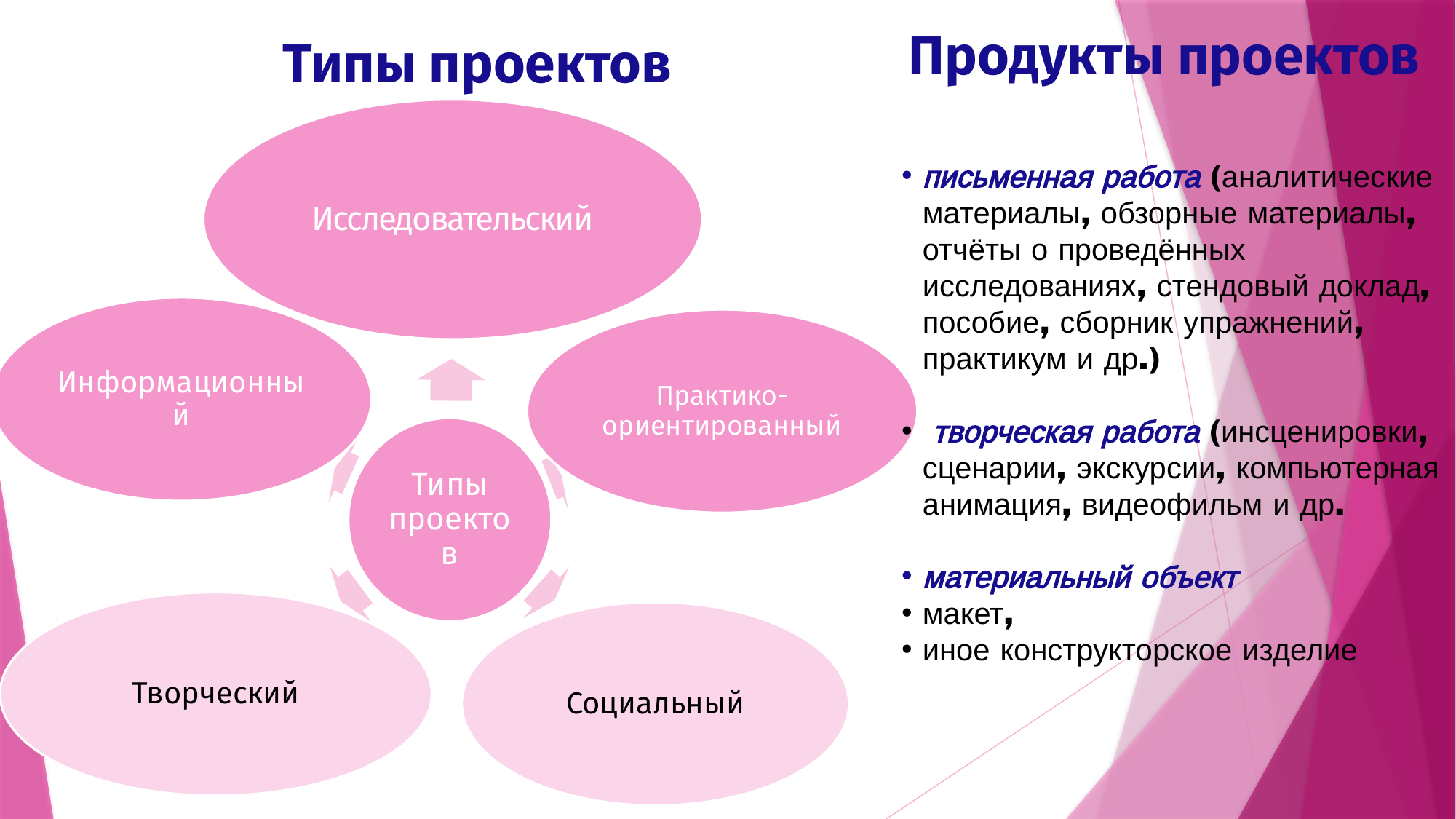

Продукты проектов
# Типы проектов
Типы проектов

Исследовательский

Практико-ориентированный

Социальный

Творческий

Информационный
письменная работа (аналитические материалы, обзорные материалы, отчёты о проведённых исследованиях, стендовый доклад, пособие, сборник упражнений, практикум и др.)

 творческая работа (инсценировки, сценарии, экскурсии, компьютерная анимация, видеофильм и др.

материальный объект
макет,
иное конструкторское изделие